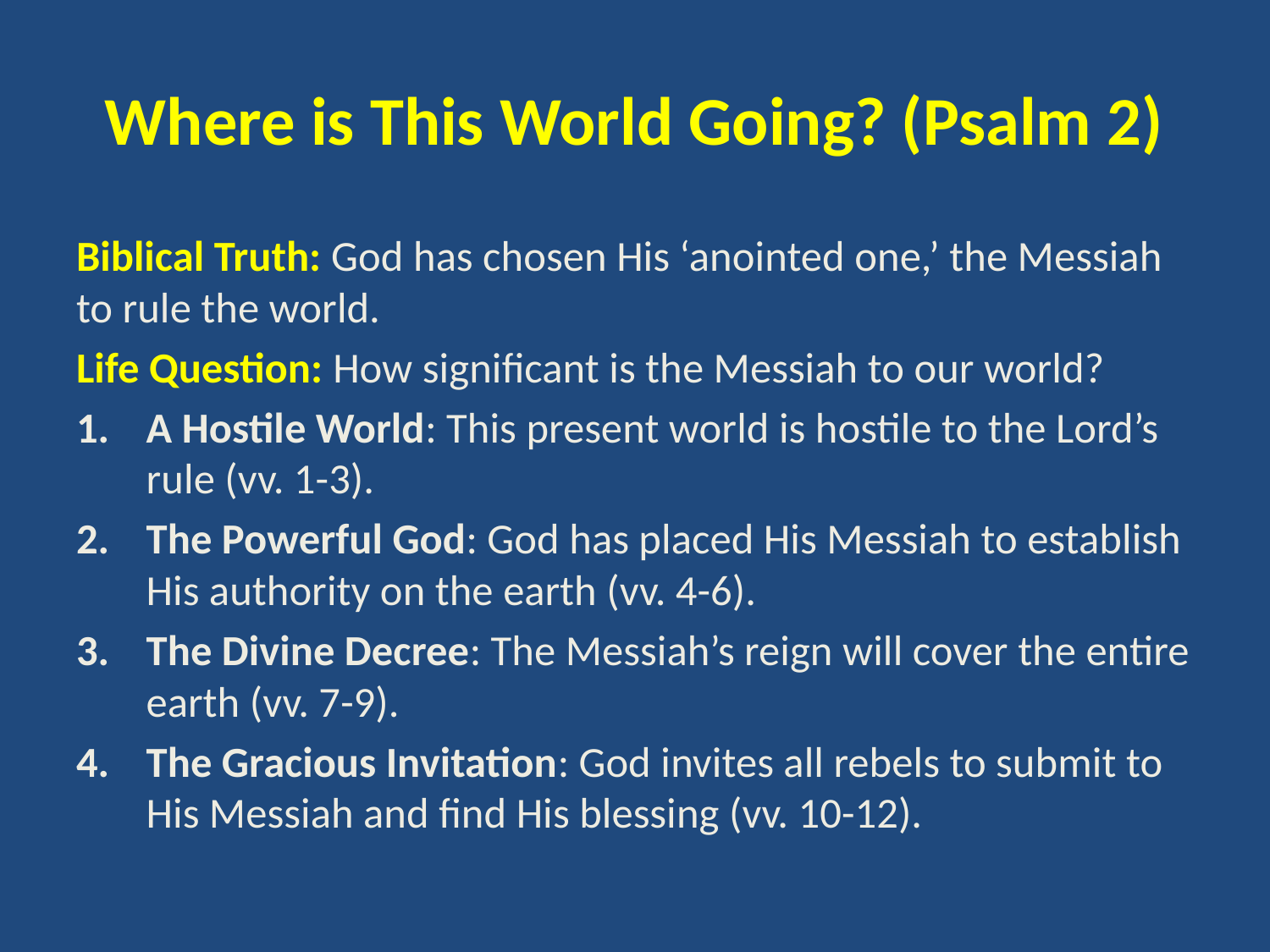

# Where is This World Going? (Psalm 2)
Biblical Truth: God has chosen His ‘anointed one,’ the Messiah to rule the world.
Life Question: How significant is the Messiah to our world?
A Hostile World: This present world is hostile to the Lord’s rule (vv. 1-3).
The Powerful God: God has placed His Messiah to establish His authority on the earth (vv. 4-6).
The Divine Decree: The Messiah’s reign will cover the entire earth (vv. 7-9).
The Gracious Invitation: God invites all rebels to submit to His Messiah and find His blessing (vv. 10-12).